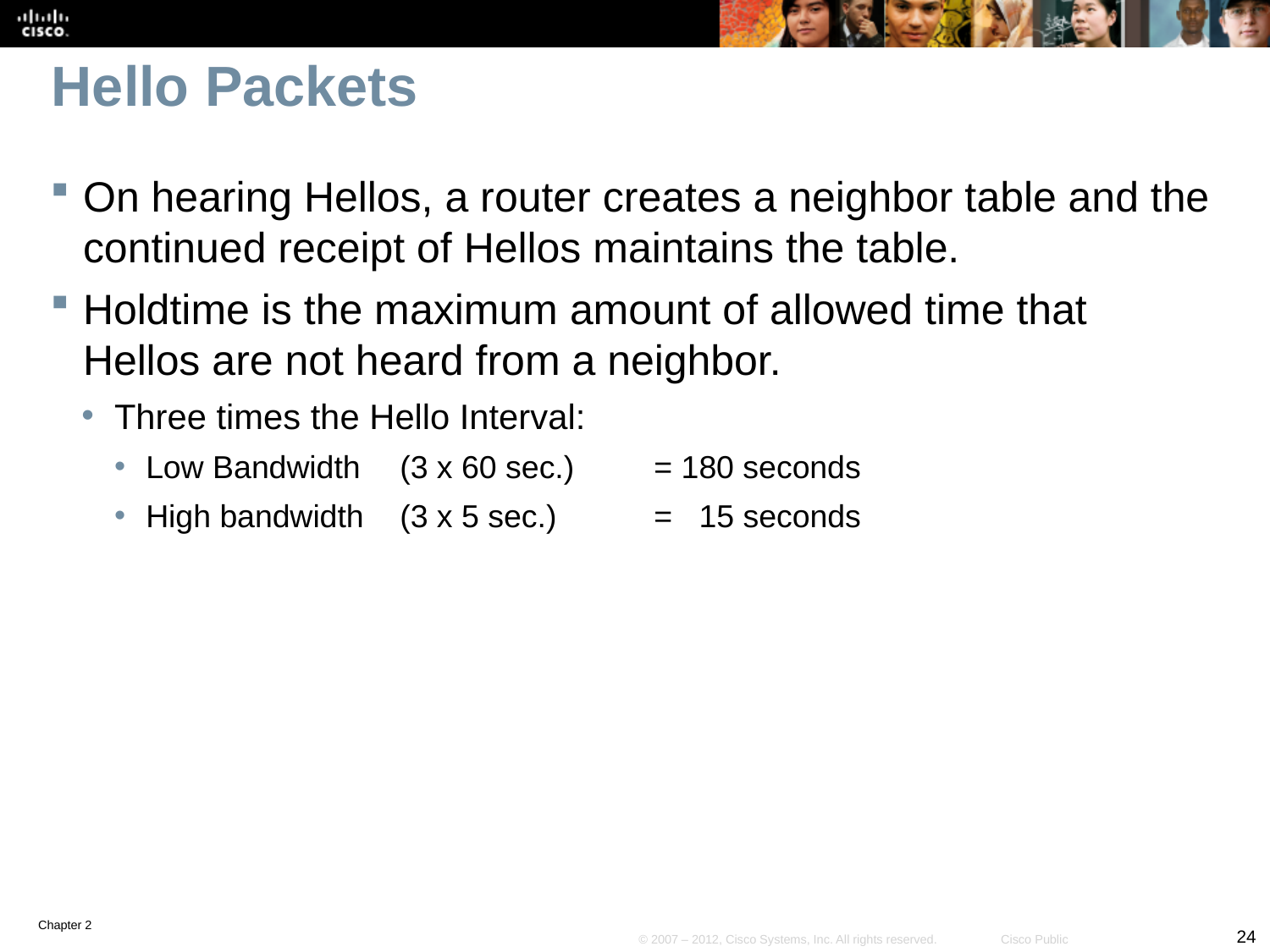

# Hello Packets
On hearing Hellos, a router creates a neighbor table and the continued receipt of Hellos maintains the table.
Holdtime is the maximum amount of allowed time that Hellos are not heard from a neighbor.
Three times the Hello Interval:
Low Bandwidth	(3 x 60 sec.) 	= 180 seconds
High bandwidth	(3 x 5 sec.)	=   15 seconds